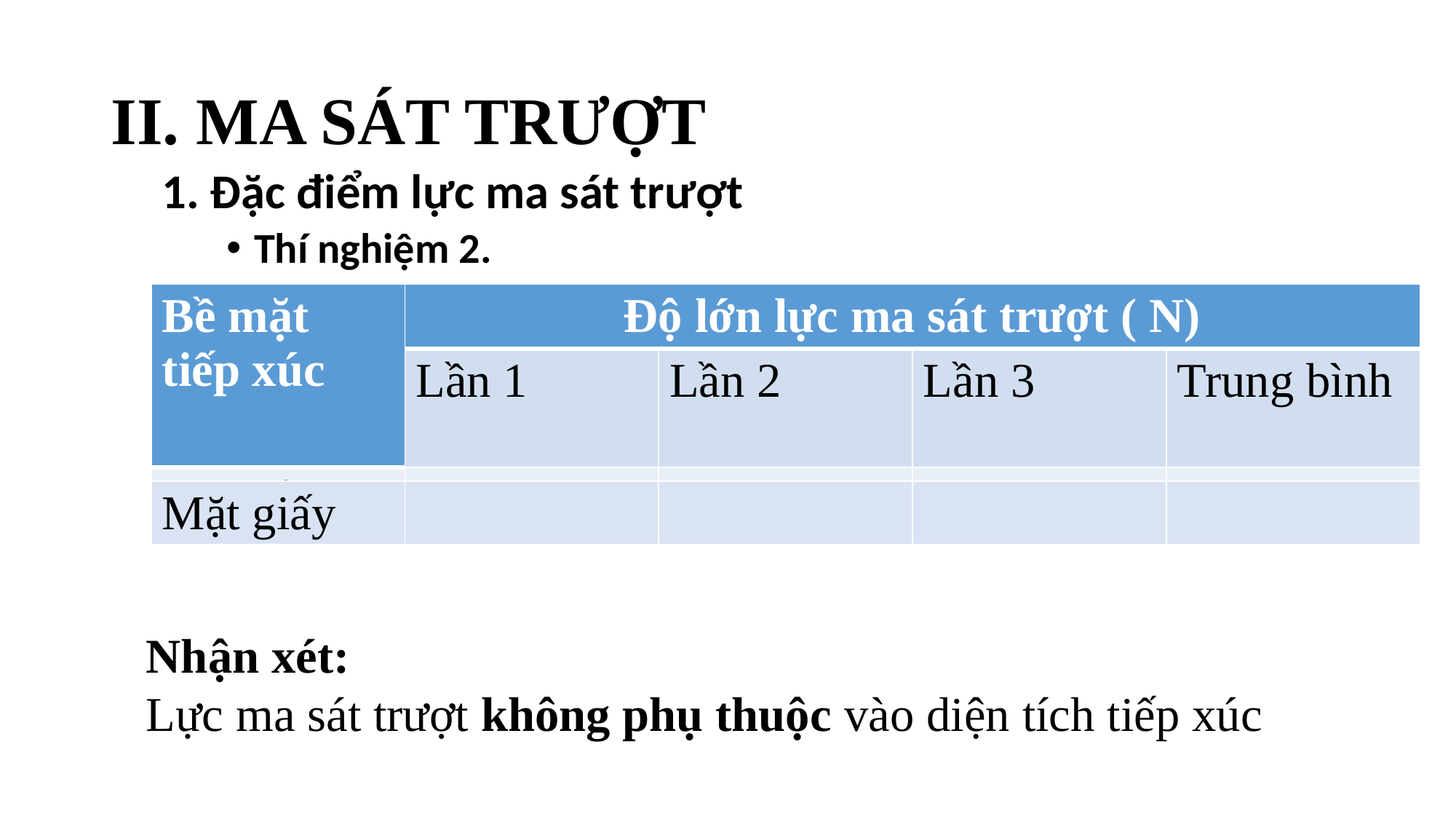

# II. MA SÁT TRƯỢT
1. Đặc điểm lực ma sát trượt
Thí nghiệm 2.
| Bề mặt tiếp xúc | Độ lớn lực ma sát trượt ( N) |  |  |  |
| --- | --- | --- | --- | --- |
|  | Lần 1 | Lần 2 | Lần 3 | Trung bình |
| Mặt gỗ |  |  |  |  |
| Mặt giấy |  |  |  |  |
| --- | --- | --- | --- | --- |
Nhận xét:
Lực ma sát trượt không phụ thuộc vào diện tích tiếp xúc